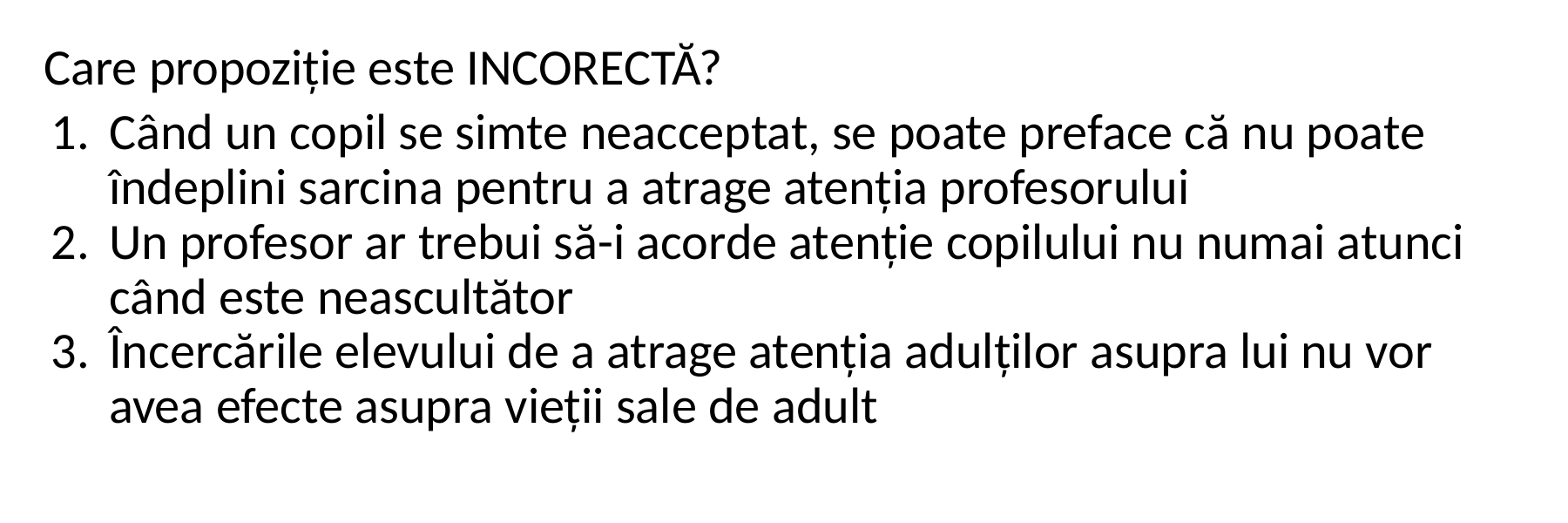

Care propoziție este INCORECTĂ?
Când un copil se simte neacceptat, se poate preface că nu poate îndeplini sarcina pentru a atrage atenția profesorului
Un profesor ar trebui să-i acorde atenție copilului nu numai atunci când este neascultător
Încercările elevului de a atrage atenția adulților asupra lui nu vor avea efecte asupra vieții sale de adult